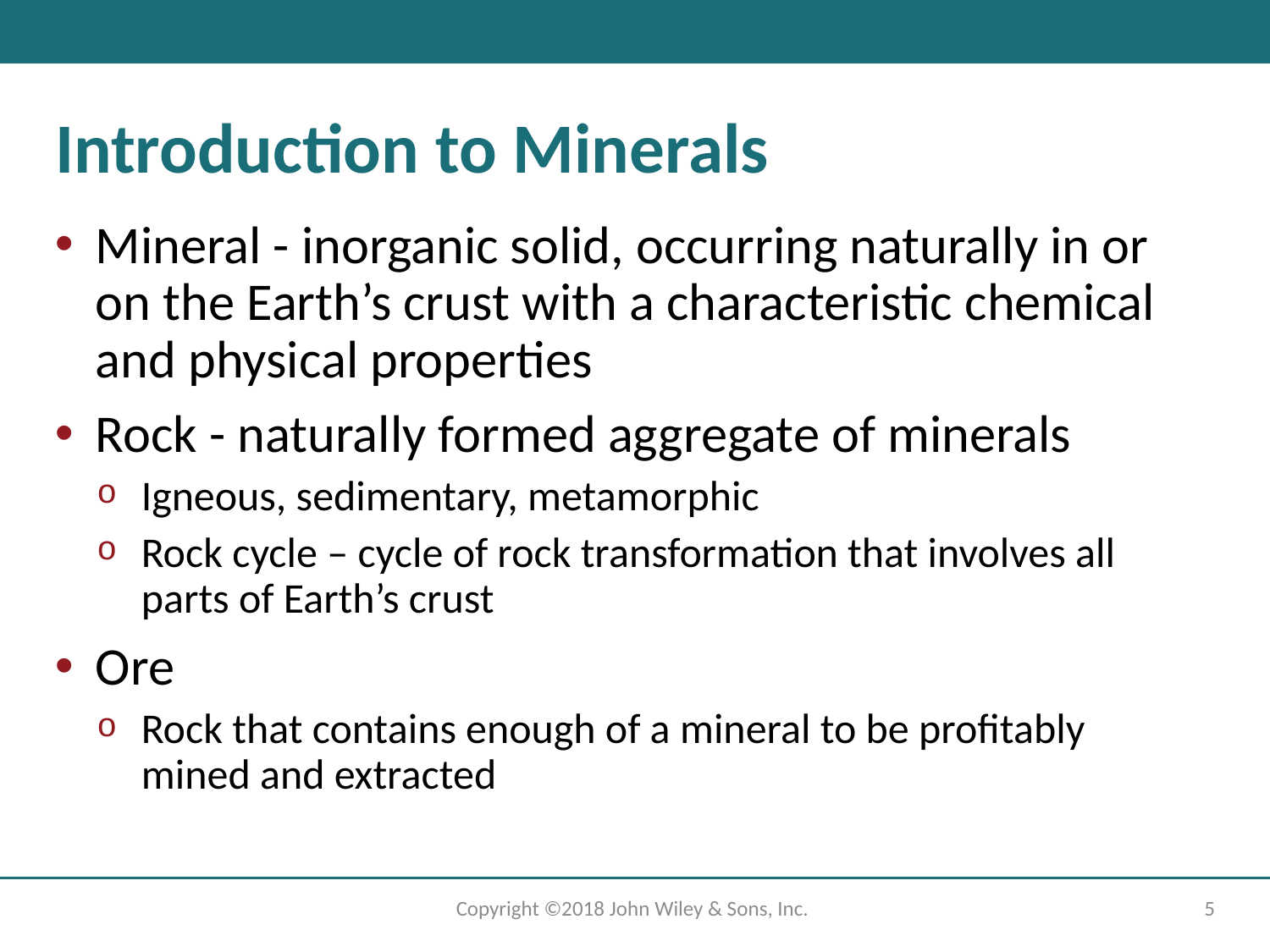

# Introduction to Minerals
Mineral - inorganic solid, occurring naturally in or on the Earth’s crust with a characteristic chemical and physical properties
Rock - naturally formed aggregate of minerals
Igneous, sedimentary, metamorphic
Rock cycle – cycle of rock transformation that involves all parts of Earth’s crust
Ore
Rock that contains enough of a mineral to be profitably mined and extracted
Copyright ©2018 John Wiley & Sons, Inc.
5